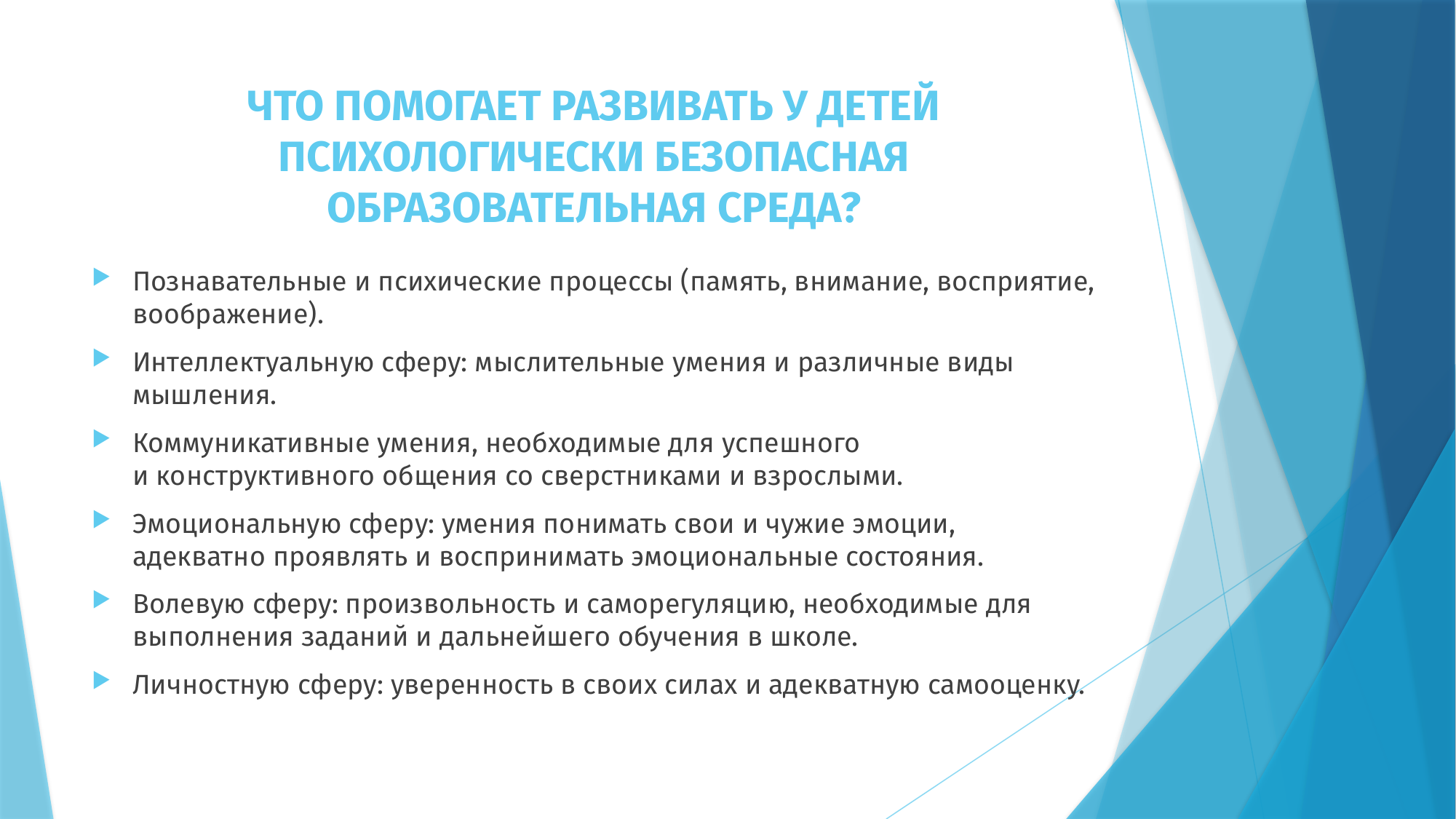

# ЧТО ПОМОГАЕТ РАЗВИВАТЬ У ДЕТЕЙ ПСИХОЛОГИЧЕСКИ БЕЗОПАСНАЯ ОБРАЗОВАТЕЛЬНАЯ СРЕДА?
Познавательные и психические процессы (память, внимание, восприятие, воображение).
Интеллектуальную сферу: мыслительные умения и различные виды мышления.
Коммуникативные умения, необходимые для успешного и конструктивного общения со сверстниками и взрослыми.
Эмоциональную сферу: умения понимать свои и чужие эмоции, адекватно проявлять и воспринимать эмоциональные состояния.
Волевую сферу: произвольность и саморегуляцию, необходимые для выполнения заданий и дальнейшего обучения в школе.
Личностную сферу: уверенность в своих силах и адекватную самооценку.